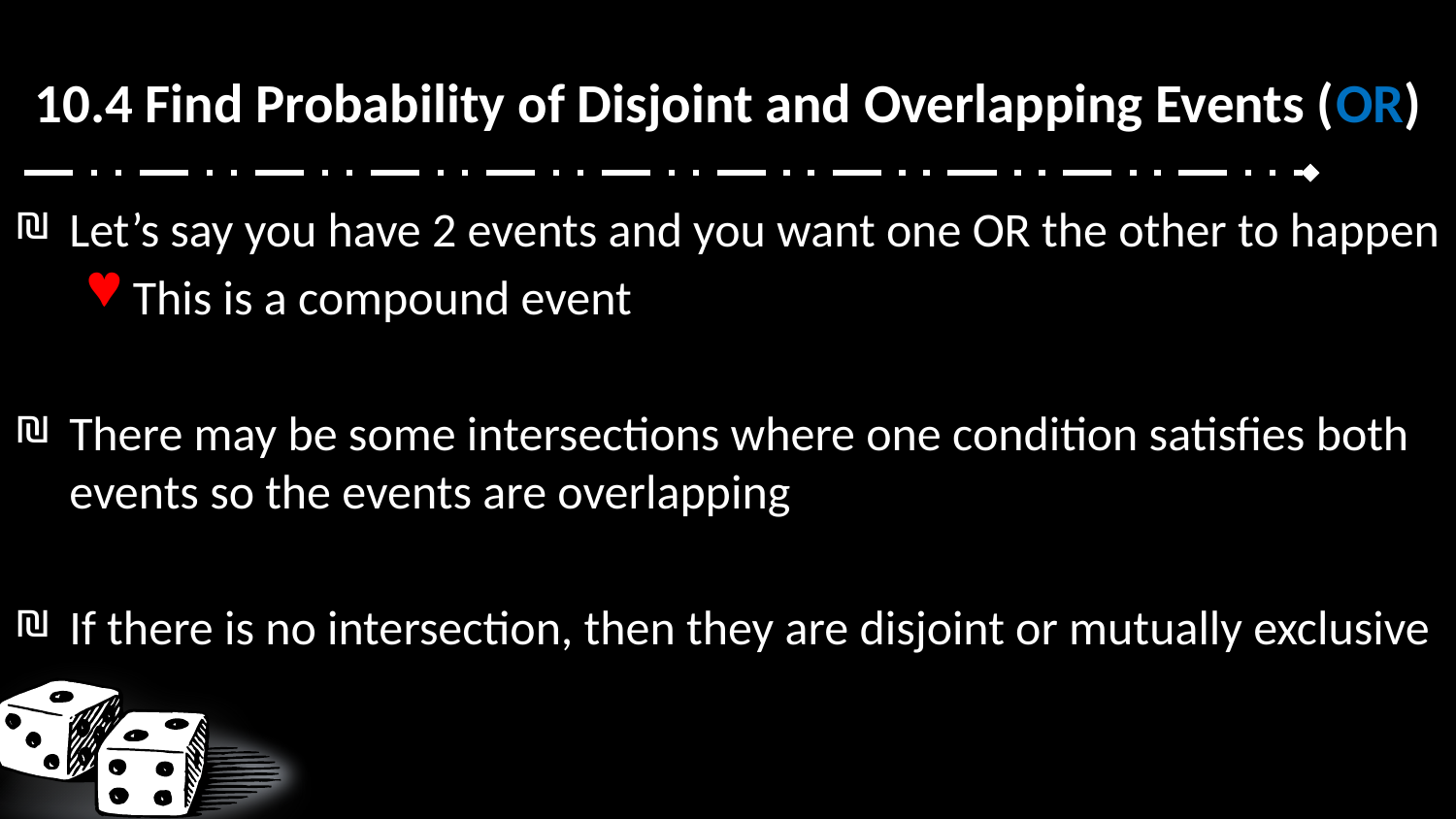

# 10.4 Find Probability of Disjoint and Overlapping Events (OR)
Let’s say you have 2 events and you want one OR the other to happen
This is a compound event

There may be some intersections where one condition satisfies both events so the events are overlapping

If there is no intersection, then they are disjoint or mutually exclusive